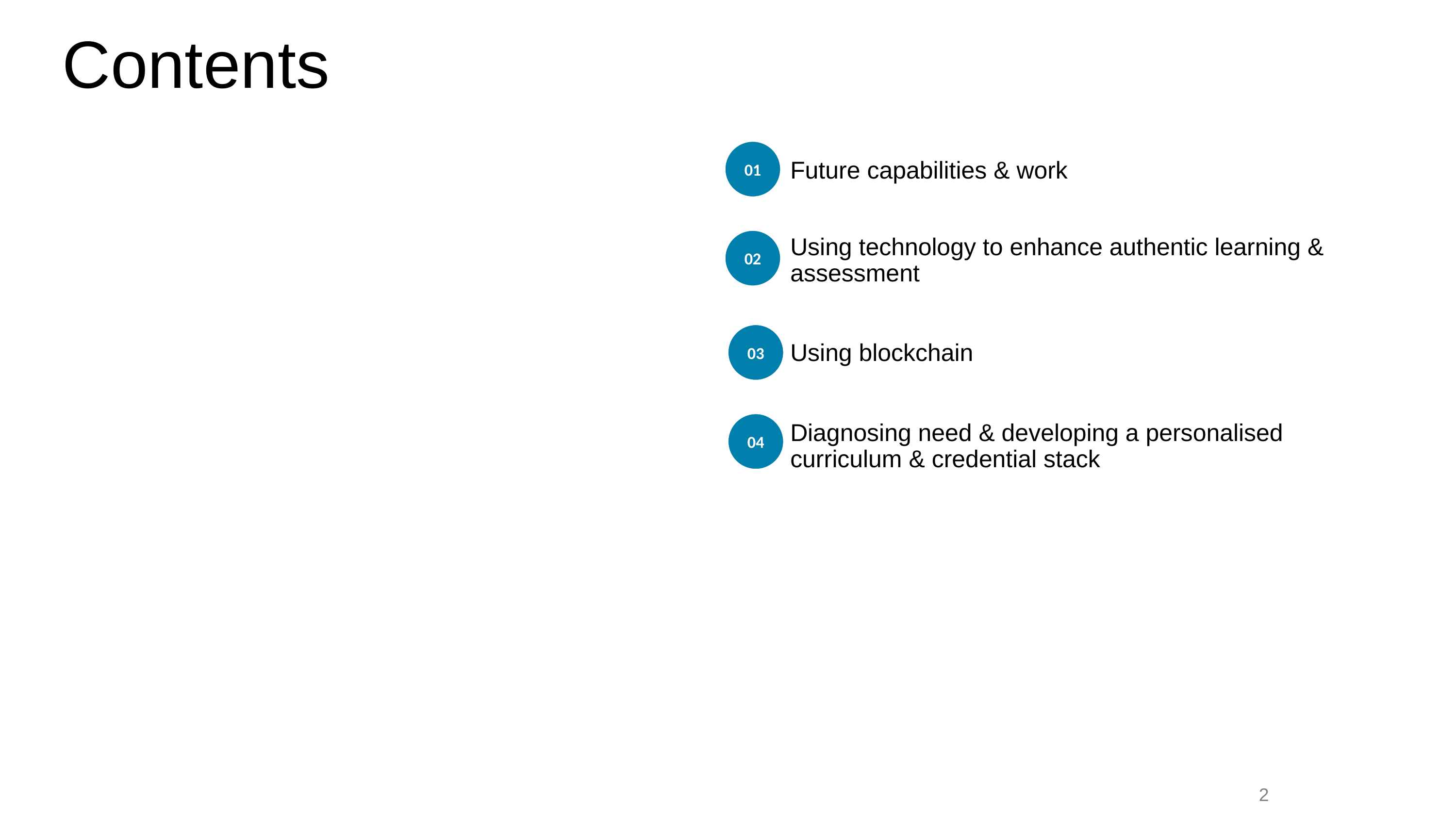

# Contents
01
Future capabilities & work

Using technology to enhance authentic learning & assessment

Using blockchain

Diagnosing need & developing a personalised curriculum & credential stack

02
03
04